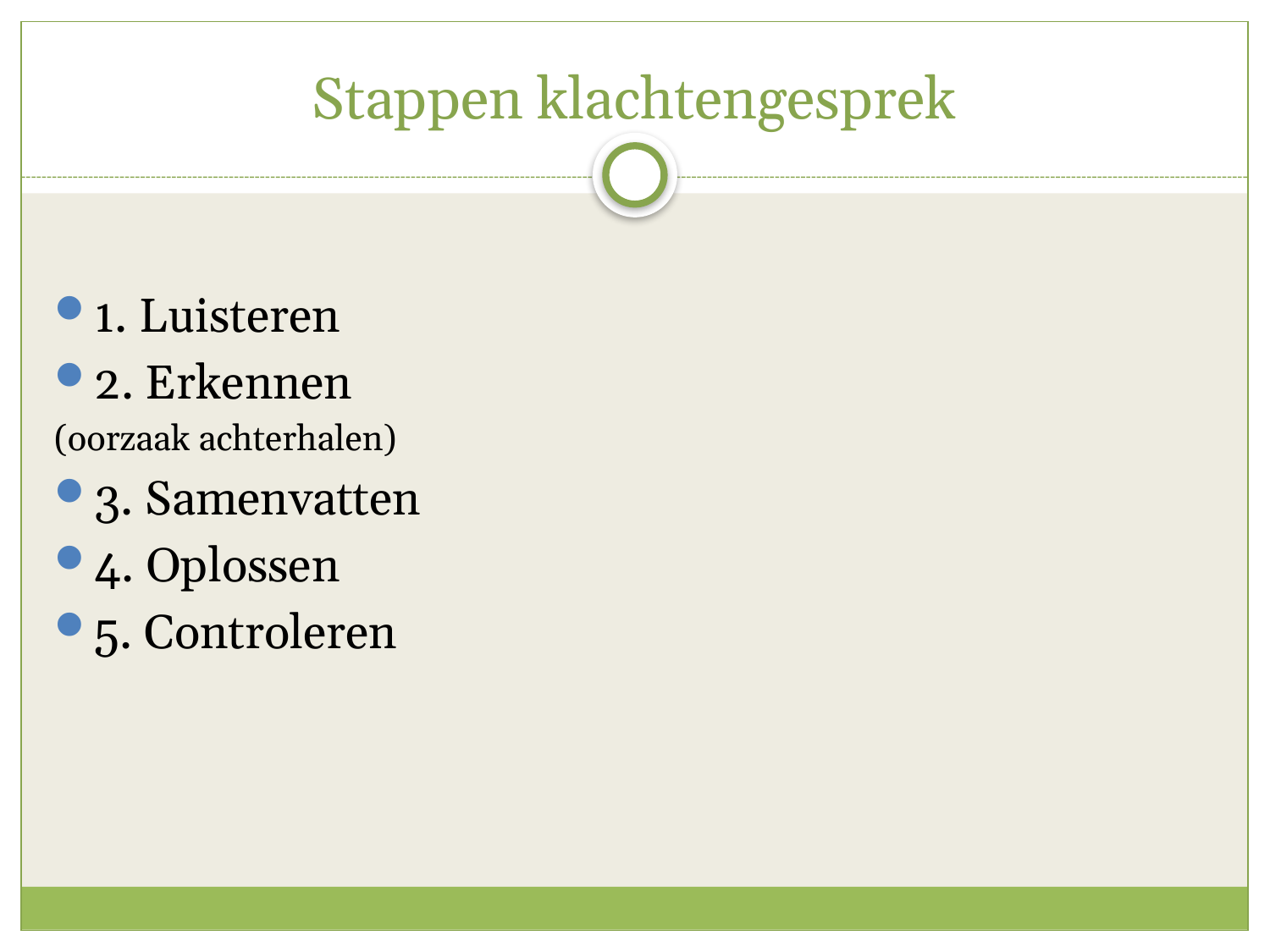

# Stappen klachtengesprek

1. Luisteren
2. Erkennen
(oorzaak achterhalen)
3. Samenvatten
4. Oplossen
5. Controleren